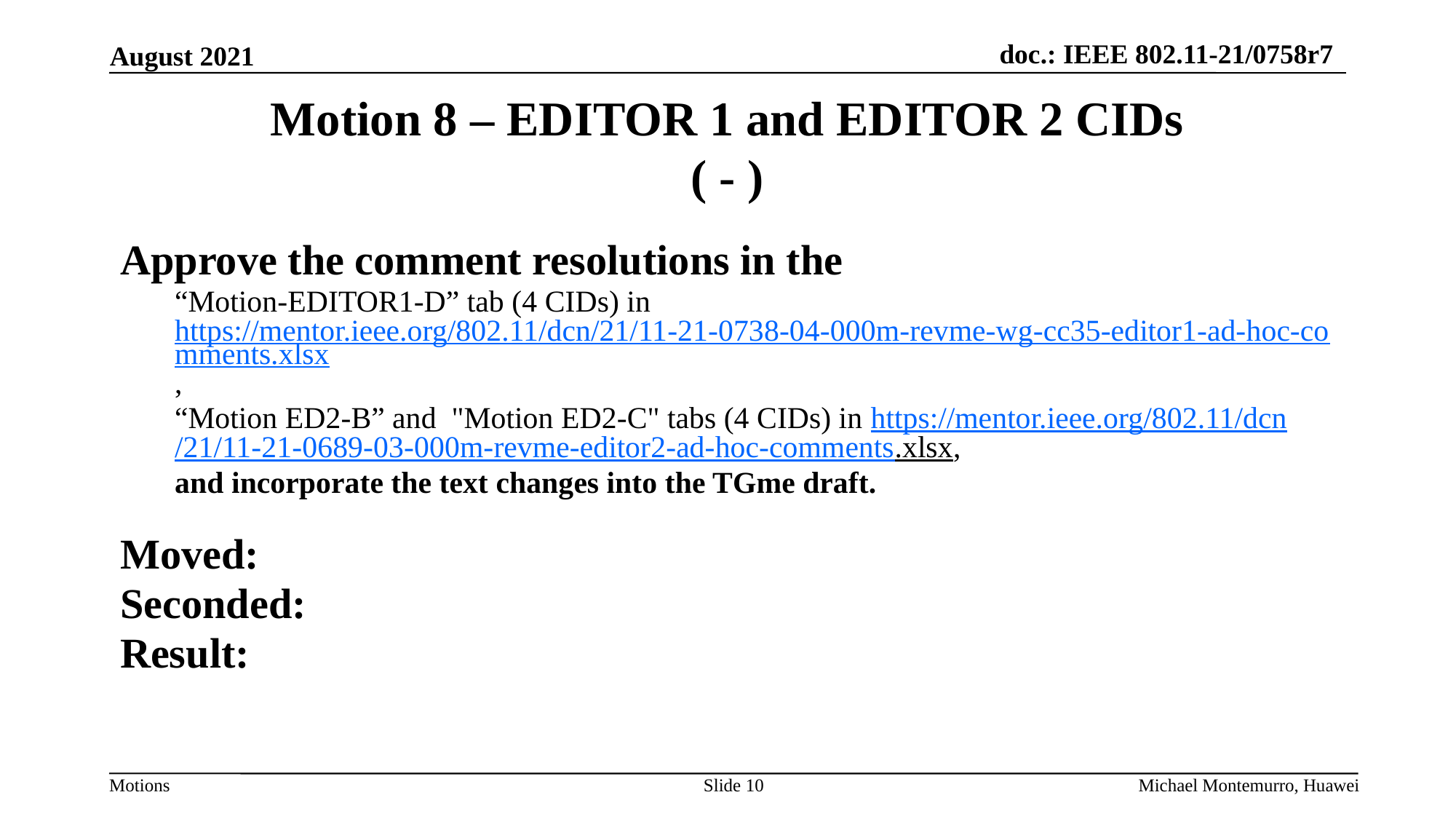

# Motion 8 – EDITOR 1 and EDITOR 2 CIDs ( - )
Approve the comment resolutions in the
“Motion-EDITOR1-D” tab (4 CIDs) in https://mentor.ieee.org/802.11/dcn/21/11-21-0738-04-000m-revme-wg-cc35-editor1-ad-hoc-comments.xlsx,
“Motion ED2-B” and  "Motion ED2-C" tabs (4 CIDs) in https://mentor.ieee.org/802.11/dcn/21/11-21-0689-03-000m-revme-editor2-ad-hoc-comments.xlsx,
and incorporate the text changes into the TGme draft.
Moved:
Seconded:
Result:

Slide 10
Michael Montemurro, Huawei